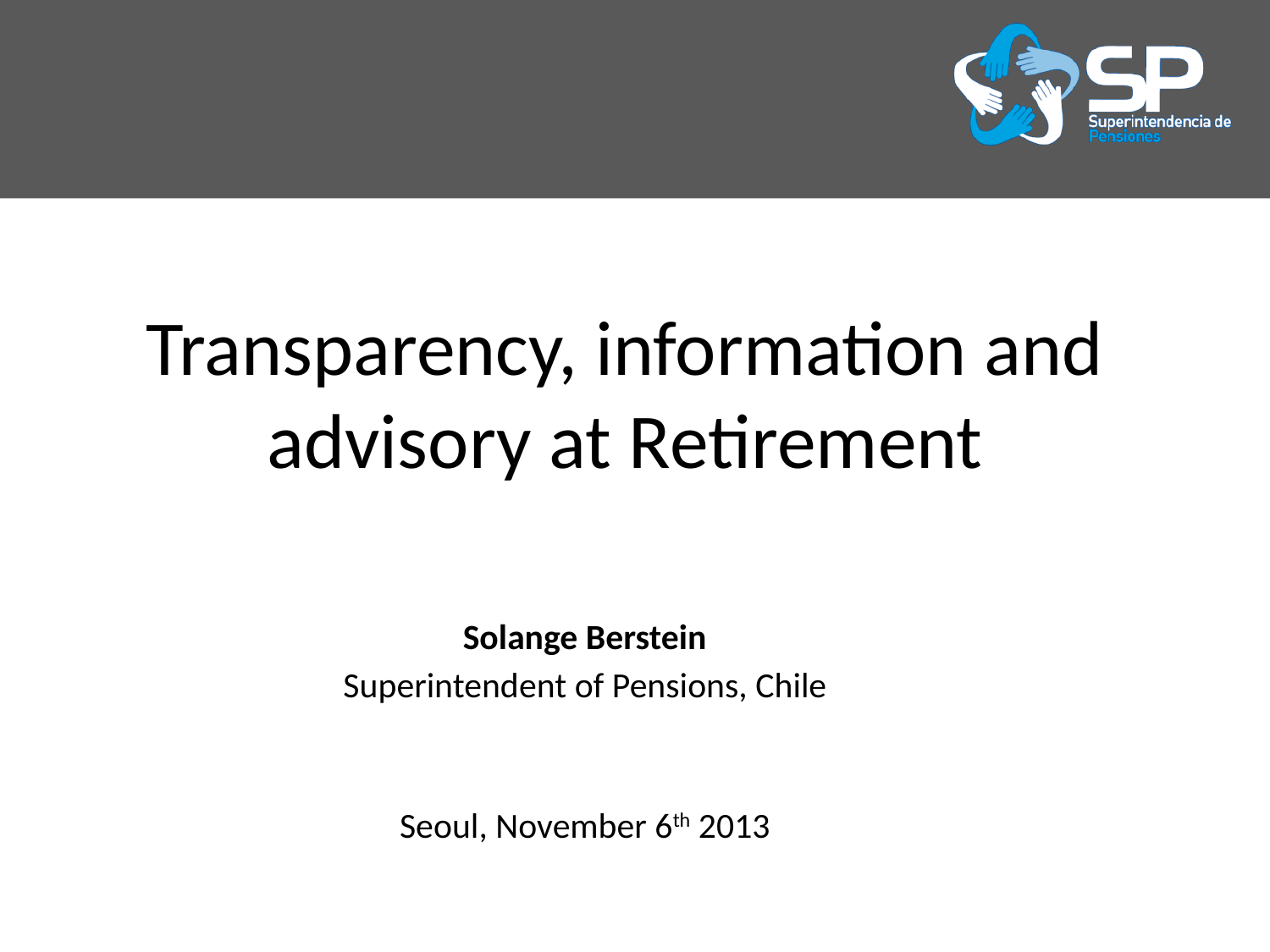

Transparency, information and advisory at Retirement
Solange Berstein
Superintendent of Pensions, Chile

Seoul, November 6th 2013